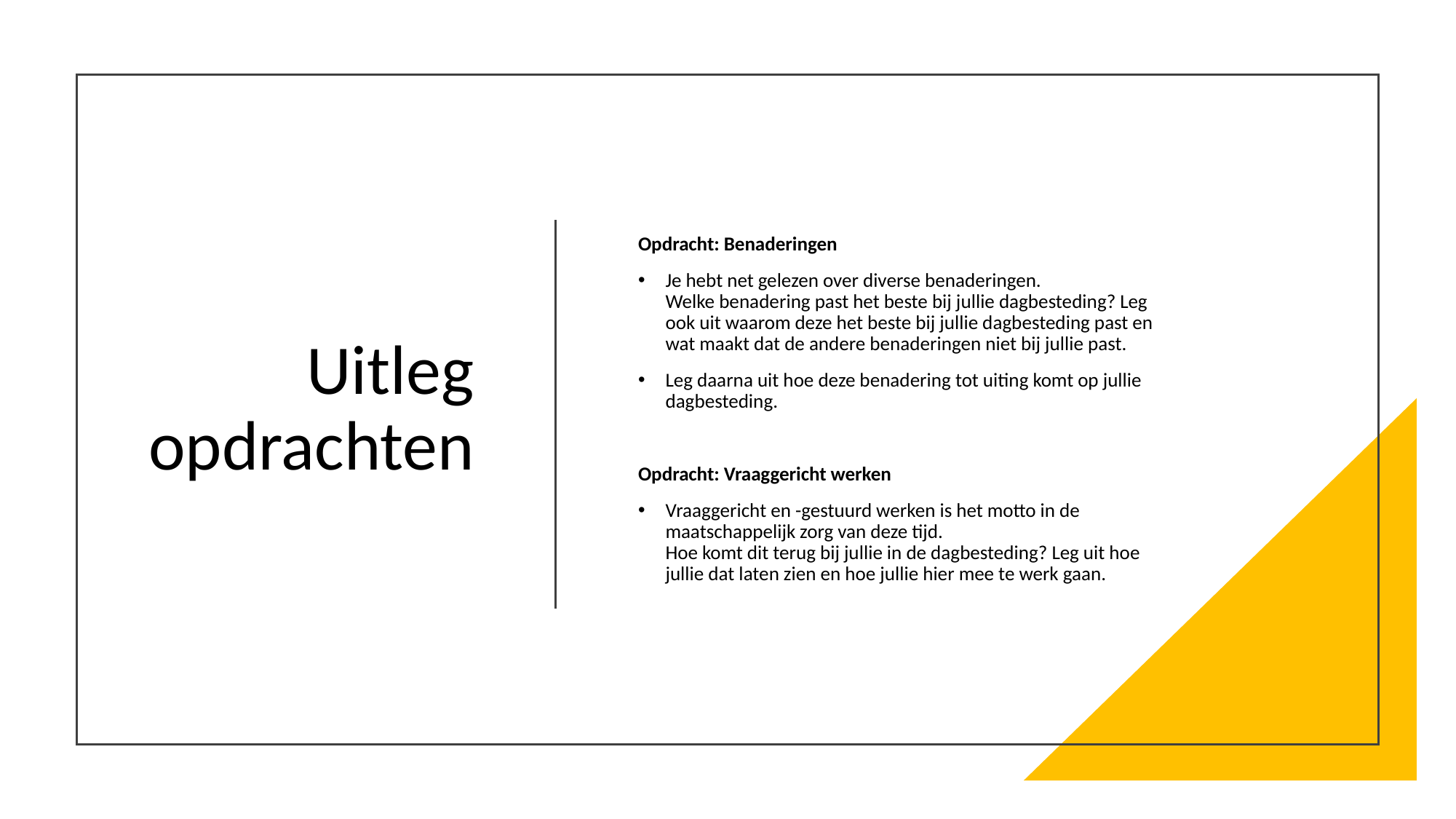

# Uitleg opdrachten
Opdracht: Benaderingen
Je hebt net gelezen over diverse benaderingen.
Welke benadering past het beste bij jullie dagbesteding? Leg ook uit waarom deze het beste bij jullie dagbesteding past en wat maakt dat de andere benaderingen niet bij jullie past.
Leg daarna uit hoe deze benadering tot uiting komt op jullie dagbesteding.

Opdracht: Vraaggericht werken
Vraaggericht en -gestuurd werken is het motto in de maatschappelijk zorg van deze tijd.
Hoe komt dit terug bij jullie in de dagbesteding? Leg uit hoe jullie dat laten zien en hoe jullie hier mee te werk gaan.